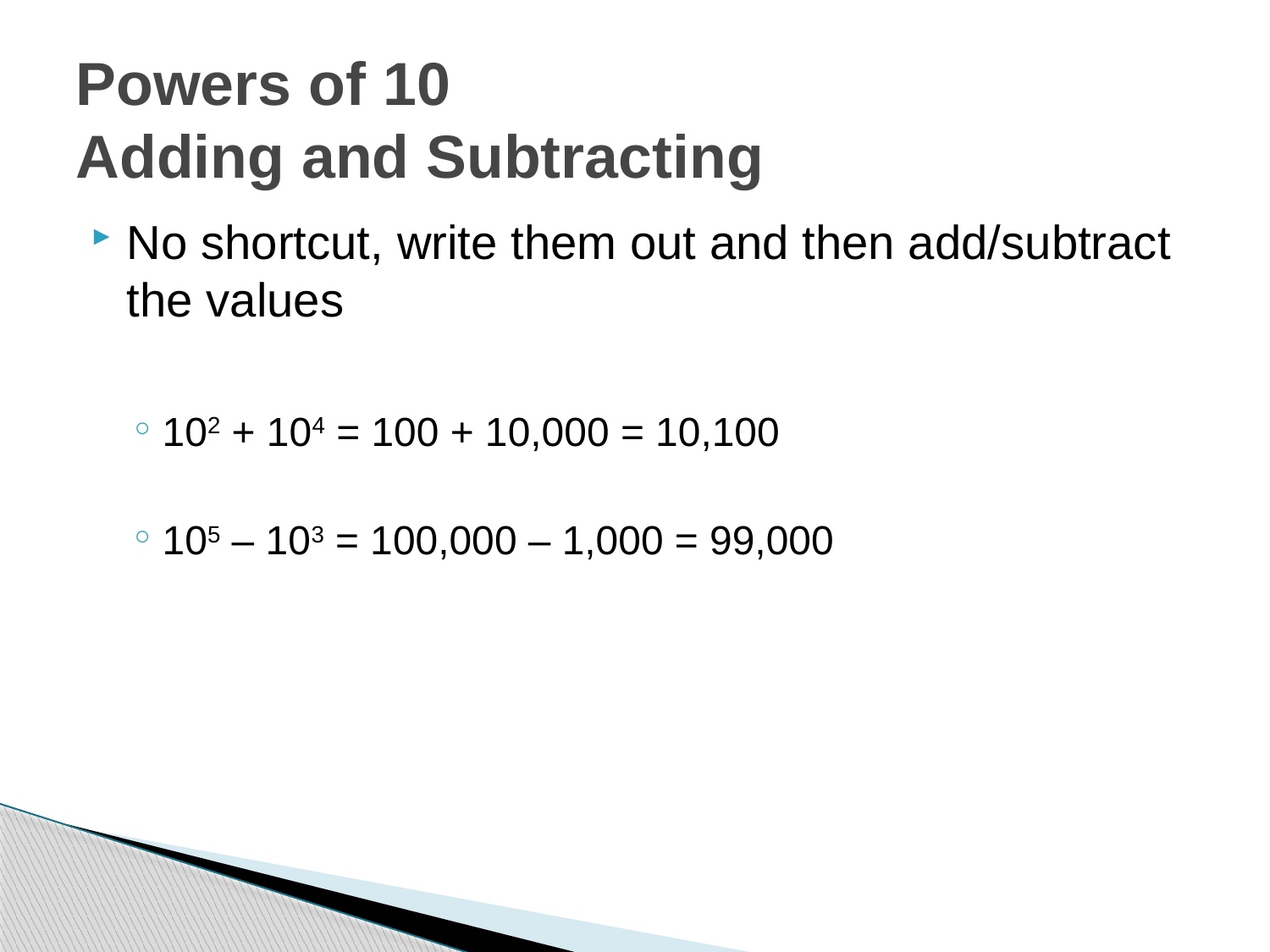

# Powers of 10 Adding and Subtracting
No shortcut, write them out and then add/subtract the values

102 + 104 = 100 + 10,000 = 10,100

105 – 103 = 100,000 – 1,000 = 99,000